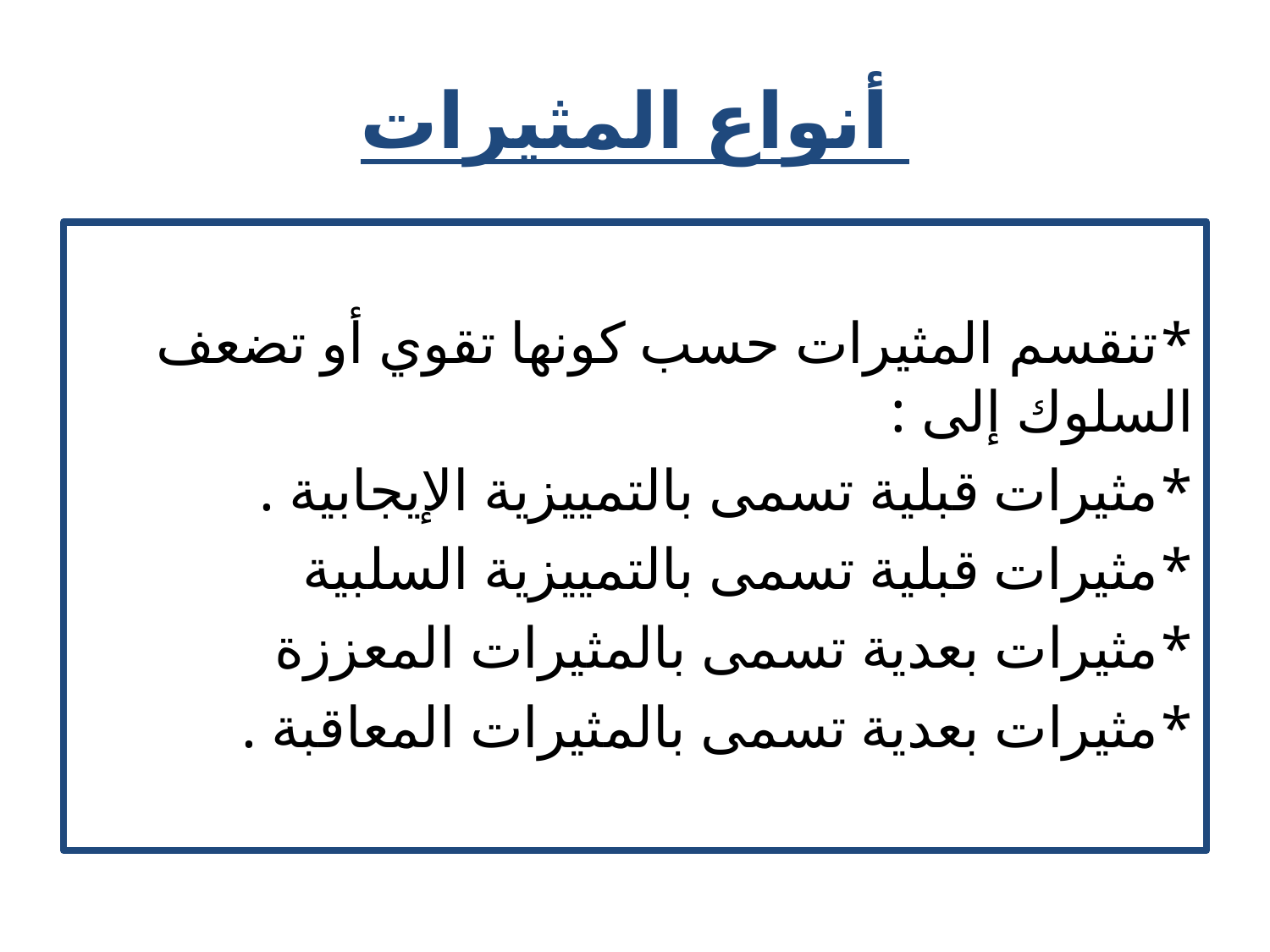

# أنواع المثيرات

*تنقسم المثيرات حسب كونها تقوي أو تضعف السلوك إلى :
	*مثيرات قبلية تسمى بالتمييزية الإيجابية .
	*مثيرات قبلية تسمى بالتمييزية السلبية
	*مثيرات بعدية تسمى بالمثيرات المعززة
	*مثيرات بعدية تسمى بالمثيرات المعاقبة .